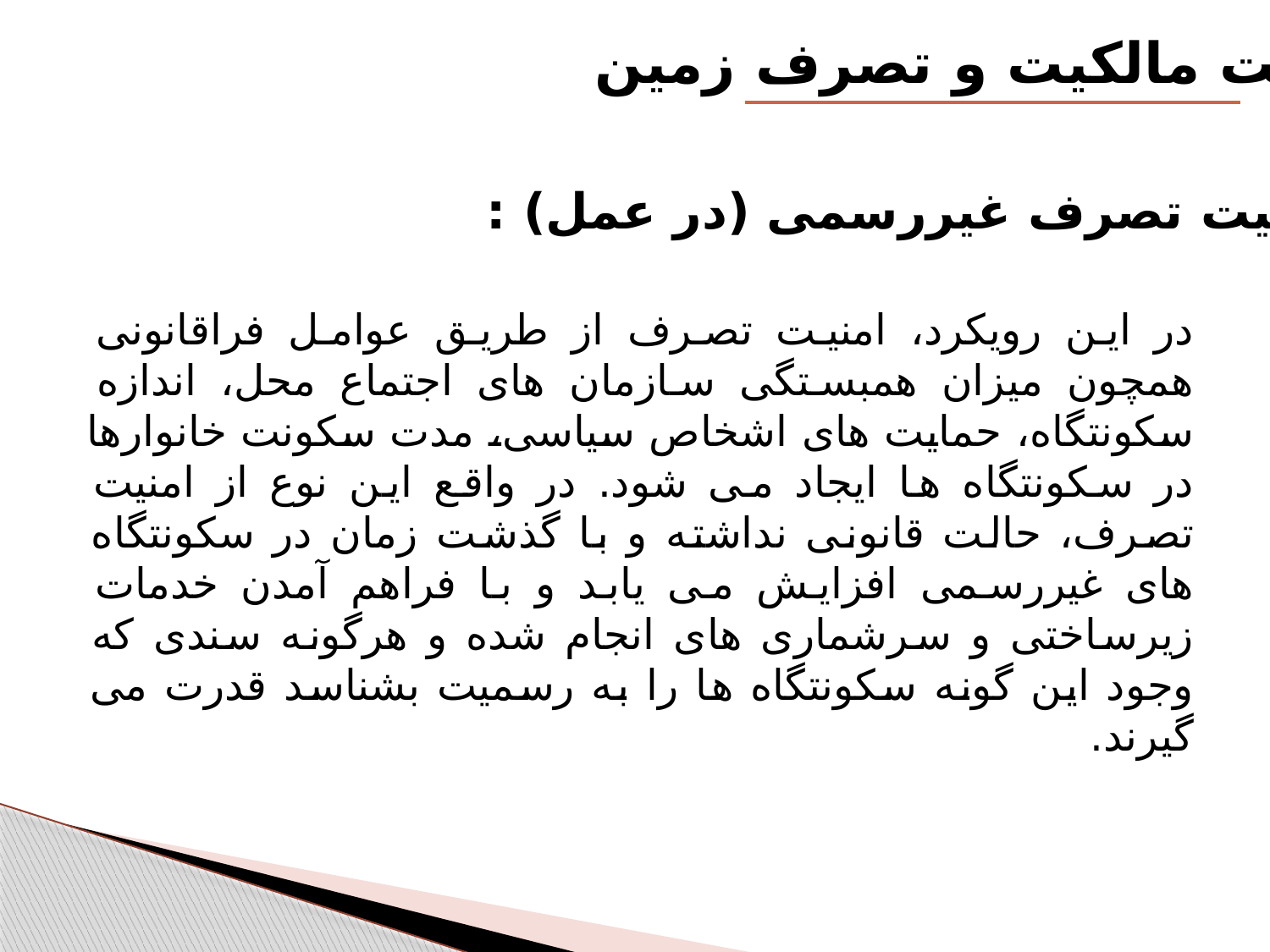

امنیت مالکیت و تصرف زمین
امنیت تصرف غیررسمی (در عمل) :
	در این رویکرد، امنیت تصرف از طریق عوامل فراقانونی همچون میزان همبستگی سازمان های اجتماع محل، اندازه سکونتگاه، حمایت های اشخاص سیاسی، مدت سکونت خانوارها در سکونتگاه ها ایجاد می شود. در واقع این نوع از امنیت تصرف، حالت قانونی نداشته و با گذشت زمان در سکونتگاه های غیررسمی افزایش می یابد و با فراهم آمدن خدمات زیرساختی و سرشماری های انجام شده و هرگونه سندی که وجود این گونه سکونتگاه ها را به رسمیت بشناسد قدرت می گیرند.